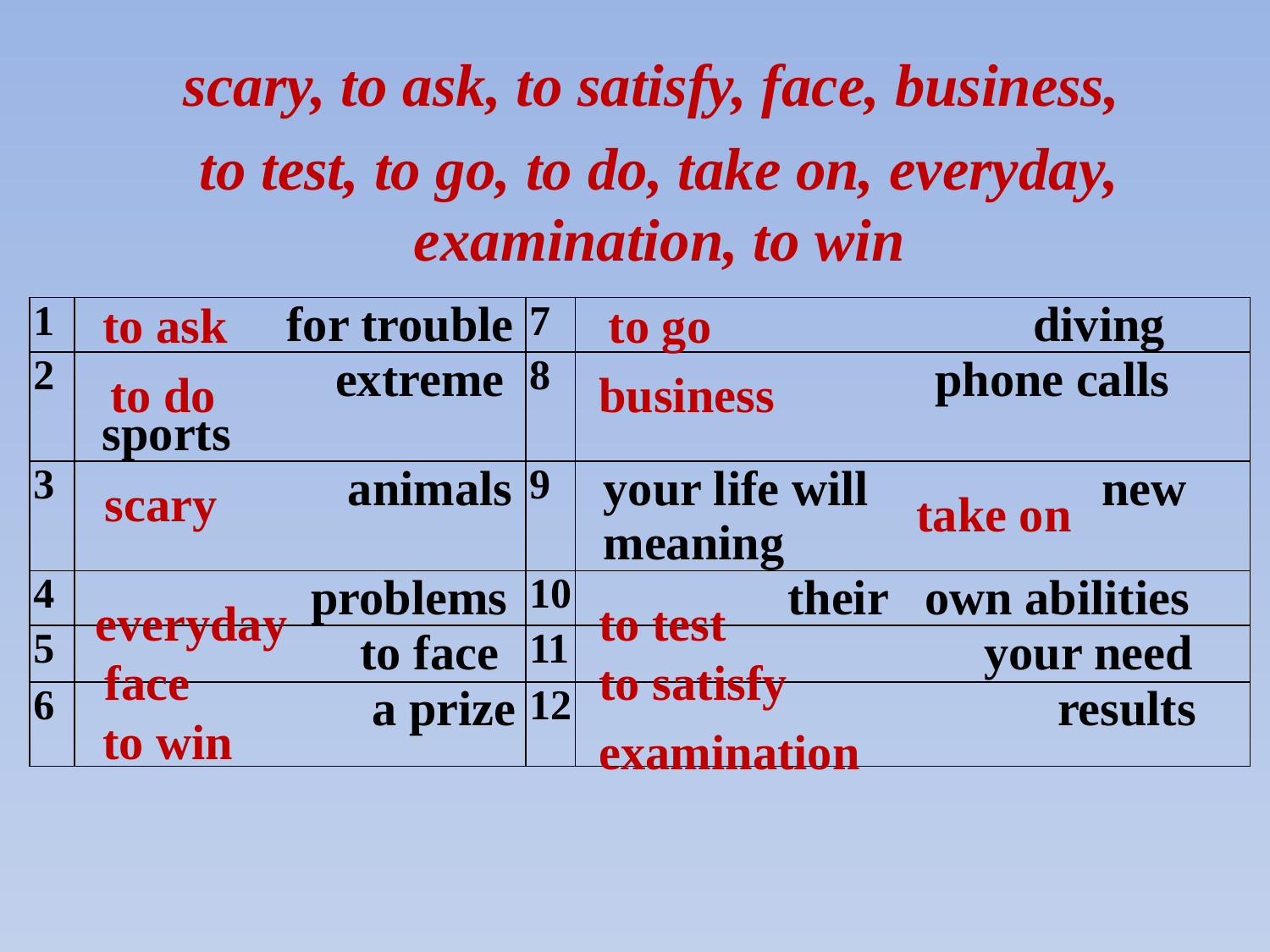

scary, to ask, to satisfy, face, business,
to test, to go, to do, take on, everyday, examination, to win

to ask
to go
| 1 | for trouble | 7 | diving |
| --- | --- | --- | --- |
| 2 | extreme sports | 8 | phone calls |
| 3 | animals | 9 | your life will new meaning |
| 4 | problems | 10 | their own abilities |
| 5 | to face | 11 | your need |
| 6 | a prize | 12 | results |
 to do
business
 scary
#
take on
 everyday
to test
 face
to satisfy
to win
examination